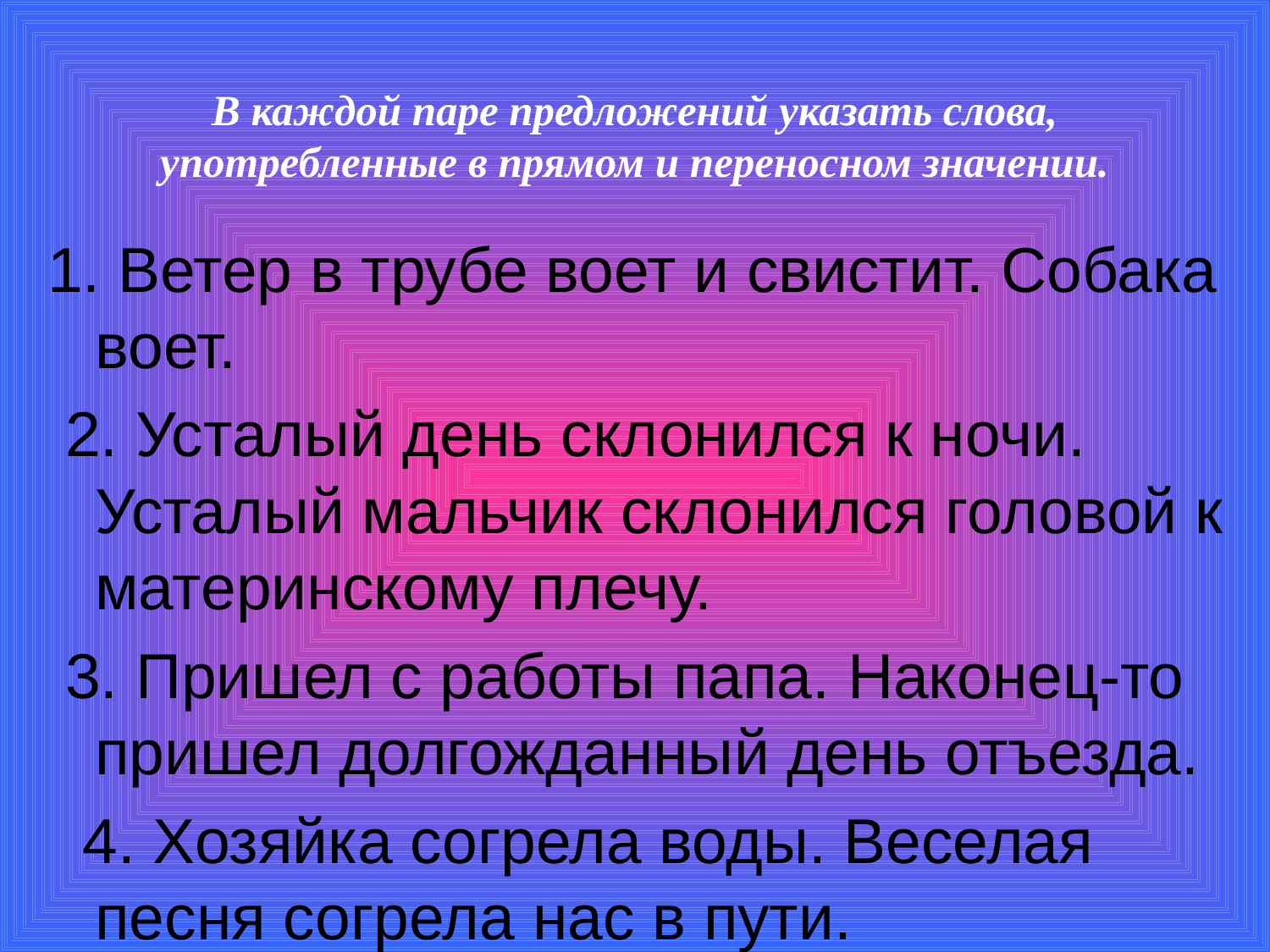

# В каждой паре предложений указать слова, употребленные в прямом и переносном значении.
1. Ветер в трубе воет и свистит. Собака воет.
 2. Усталый день склонился к ночи. Усталый мальчик склонился головой к материнскому плечу.
 3. Пришел с работы папа. Наконец-то пришел долгожданный день отъезда.
  4. Хозяйка согрела воды. Веселая песня согрела нас в пути.